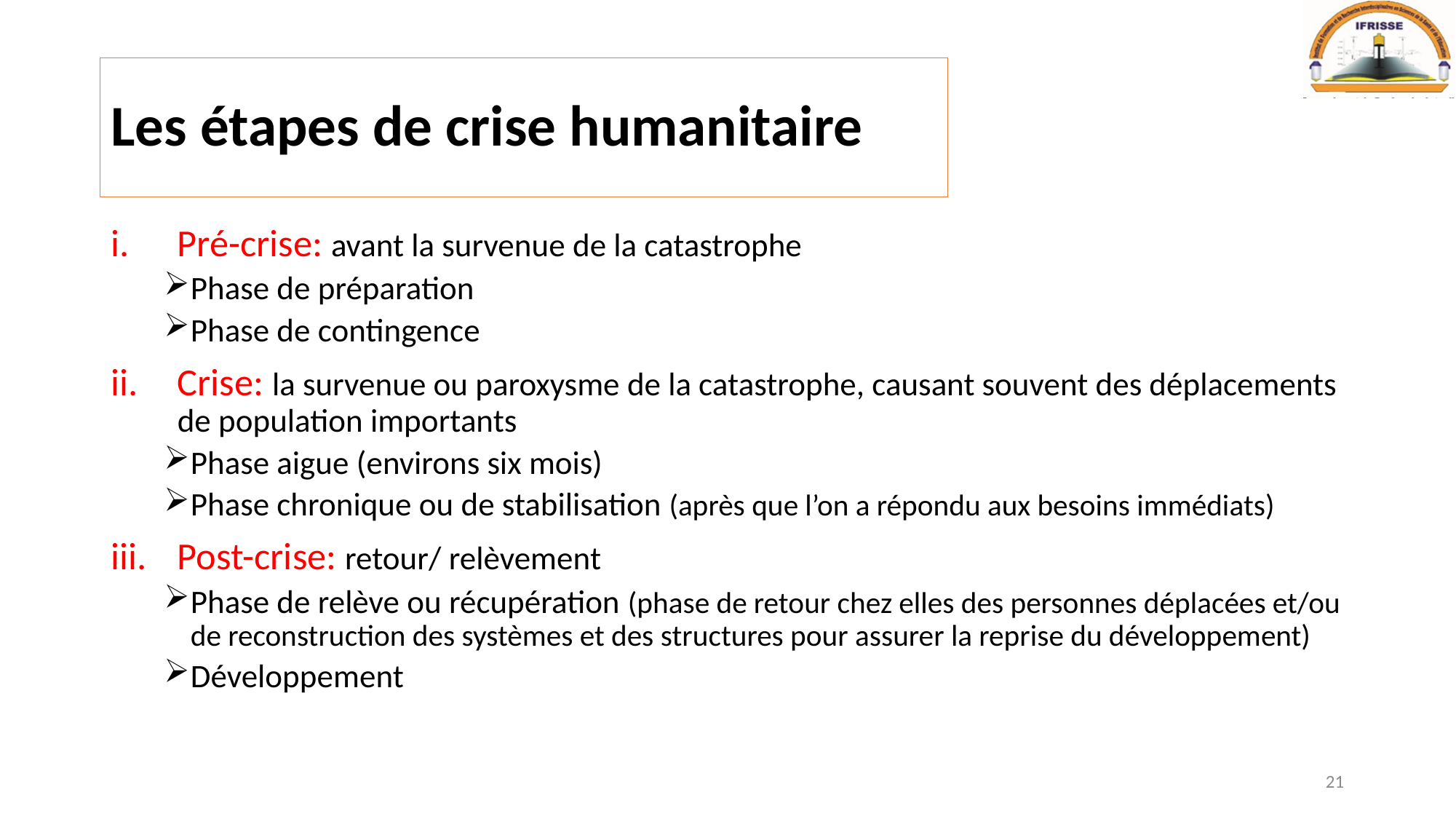

# Les étapes de crise humanitaire
Pré-crise: avant la survenue de la catastrophe
Phase de préparation
Phase de contingence
Crise: la survenue ou paroxysme de la catastrophe, causant souvent des déplacements de population importants
Phase aigue (environs six mois)
Phase chronique ou de stabilisation (après que l’on a répondu aux besoins immédiats)
Post-crise: retour/ relèvement
Phase de relève ou récupération (phase de retour chez elles des personnes déplacées et/ou de reconstruction des systèmes et des structures pour assurer la reprise du développement)
Développement

21